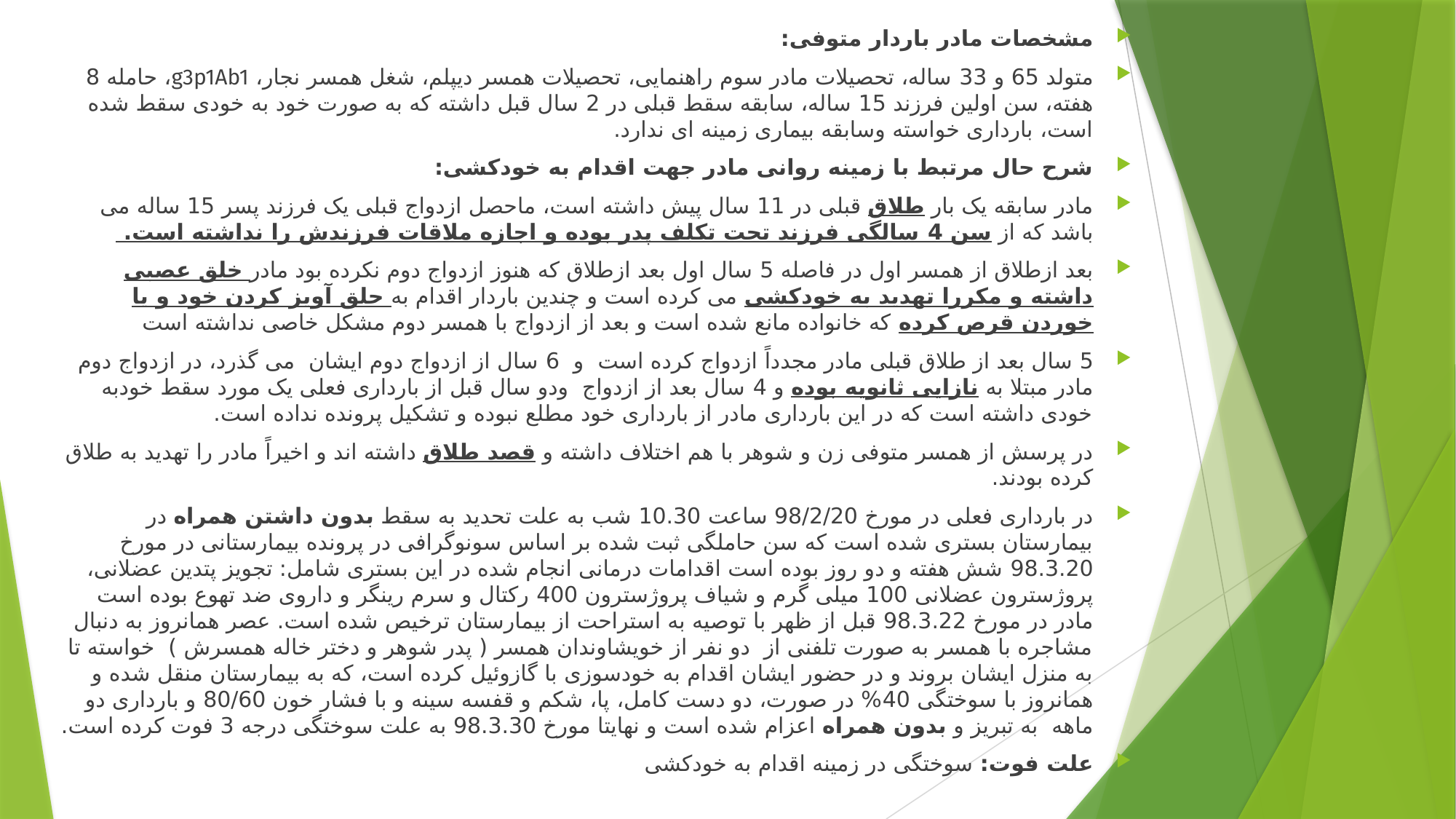

مشخصات مادر باردار متوفی:
متولد 65 و 33 ساله، تحصیلات مادر سوم راهنمایی، تحصیلات همسر دیپلم، شغل همسر نجار، g3p1Ab1، حامله 8 هفته، سن اولین فرزند 15 ساله، سابقه سقط قبلی در 2 سال قبل داشته که به صورت خود به خودی سقط شده است، بارداری خواسته وسابقه بیماری زمینه ای ندارد.
شرح حال مرتبط با زمینه روانی مادر جهت اقدام به خودکشی:
مادر سابقه یک بار طلاق قبلی در 11 سال پیش داشته است، ماحصل ازدواج قبلی یک فرزند پسر 15 ساله می باشد که از سن 4 سالگی فرزند تحت تکلف پدر بوده و اجازه ملاقات فرزندش را نداشته است.
بعد ازطلاق از همسر اول در فاصله 5 سال اول بعد ازطلاق که هنوز ازدواج دوم نکرده بود مادر خلق عصبی داشته و مکررا تهدید به خودکشی می کرده است و چندین باردار اقدام به حلق آویز کردن خود و یا خوردن قرص کرده که خانواده مانع شده است و بعد از ازدواج با همسر دوم مشکل خاصی نداشته است
5 سال بعد از طلاق قبلی مادر مجدداً ازدواج کرده است  و  6 سال از ازدواج دوم ایشان  می گذرد، در ازدواج دوم مادر مبتلا به نازایی ثانویه بوده و 4 سال بعد از ازدواج  ودو سال قبل از بارداری فعلی یک مورد سقط خودبه خودی داشته است که در این بارداری مادر از بارداری خود مطلع نبوده و تشکیل پرونده نداده است.
در پرسش از همسر متوفی زن و شوهر با هم اختلاف داشته و قصد طلاق داشته اند و اخیراً مادر را تهدید به طلاق کرده بودند.
در بارداری فعلی در مورخ 98/2/20 ساعت 10.30 شب به علت تحدید به سقط بدون داشتن همراه در بیمارستان بستری شده است که سن حاملگی ثبت شده بر اساس سونوگرافی در پرونده بیمارستانی در مورخ 98.3.20 شش هفته و دو روز بوده است اقدامات درمانی انجام شده در این بستری شامل: تجویز پتدین عضلانی، پروژسترون عضلانی 100 میلی گرم و شیاف پروژسترون 400 رکتال و سرم رینگر و داروی ضد تهوع بوده است مادر در مورخ 98.3.22 قبل از ظهر با توصیه به استراحت از بیمارستان ترخیص شده است. عصر همانروز به دنبال مشاجره با همسر به صورت تلفنی از  دو نفر از خویشاوندان همسر ( پدر شوهر و دختر خاله همسرش )  خواسته تا به منزل ایشان بروند و در حضور ایشان اقدام به خودسوزی با گازوئیل کرده است، که به بیمارستان منقل شده و همانروز با سوختگی 40% در صورت، دو دست کامل، پا، شکم و قفسه سینه و با فشار خون 80/60 و بارداری دو ماهه  به تبریز و بدون همراه اعزام شده است و نهایتا مورخ 98.3.30 به علت سوختگی درجه 3 فوت کرده است.
علت فوت: سوختگی در زمینه اقدام به خودکشی

#